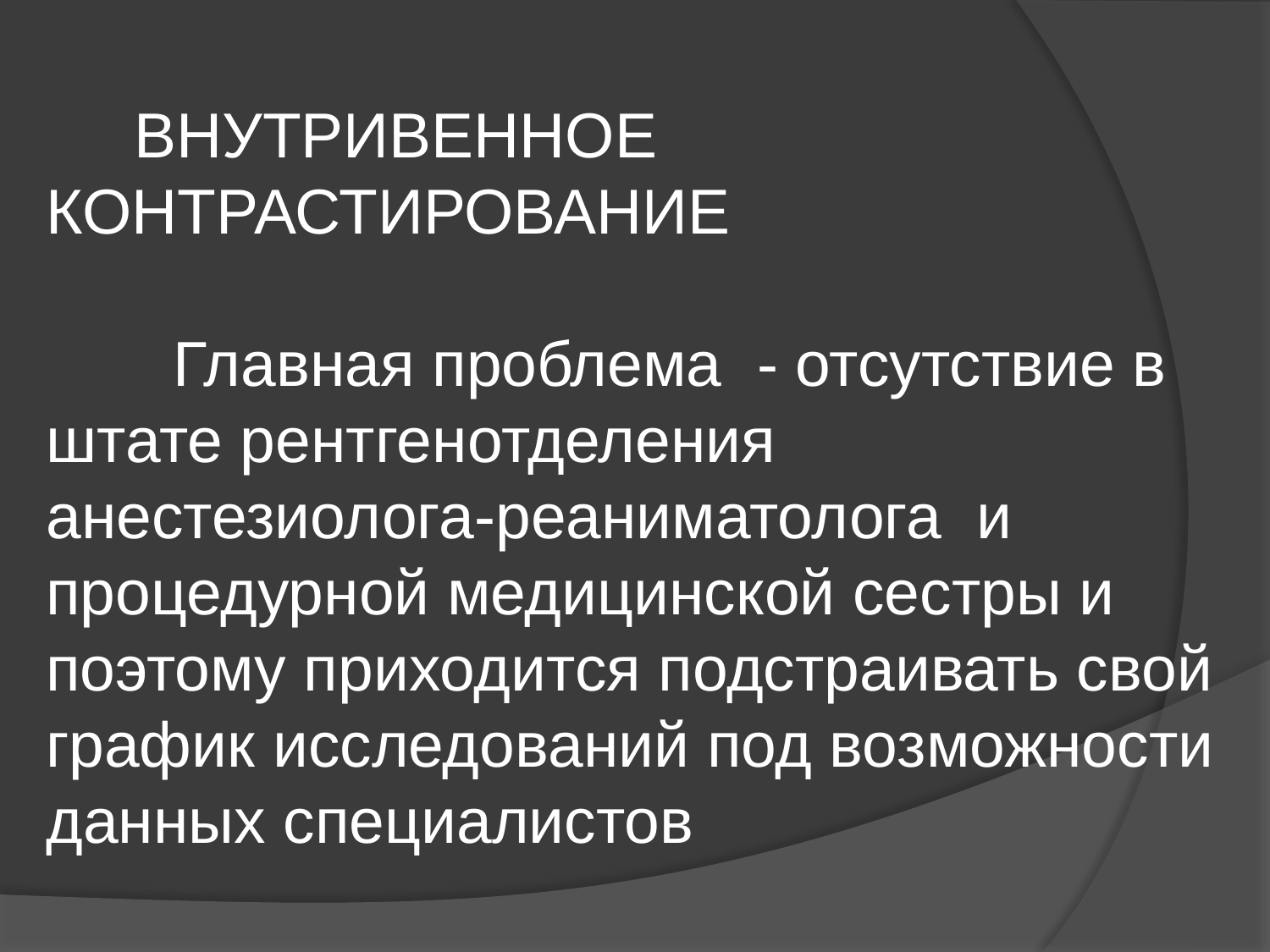

# ВНУТРИВЕННОЕ КОНТРАСТИРОВАНИЕ Главная проблема  - отсутствие в штате рентгенотделения анестезиолога-реаниматолога  и процедурной медицинской сестры и поэтому приходится подстраивать свой график исследований под возможности данных специалистов